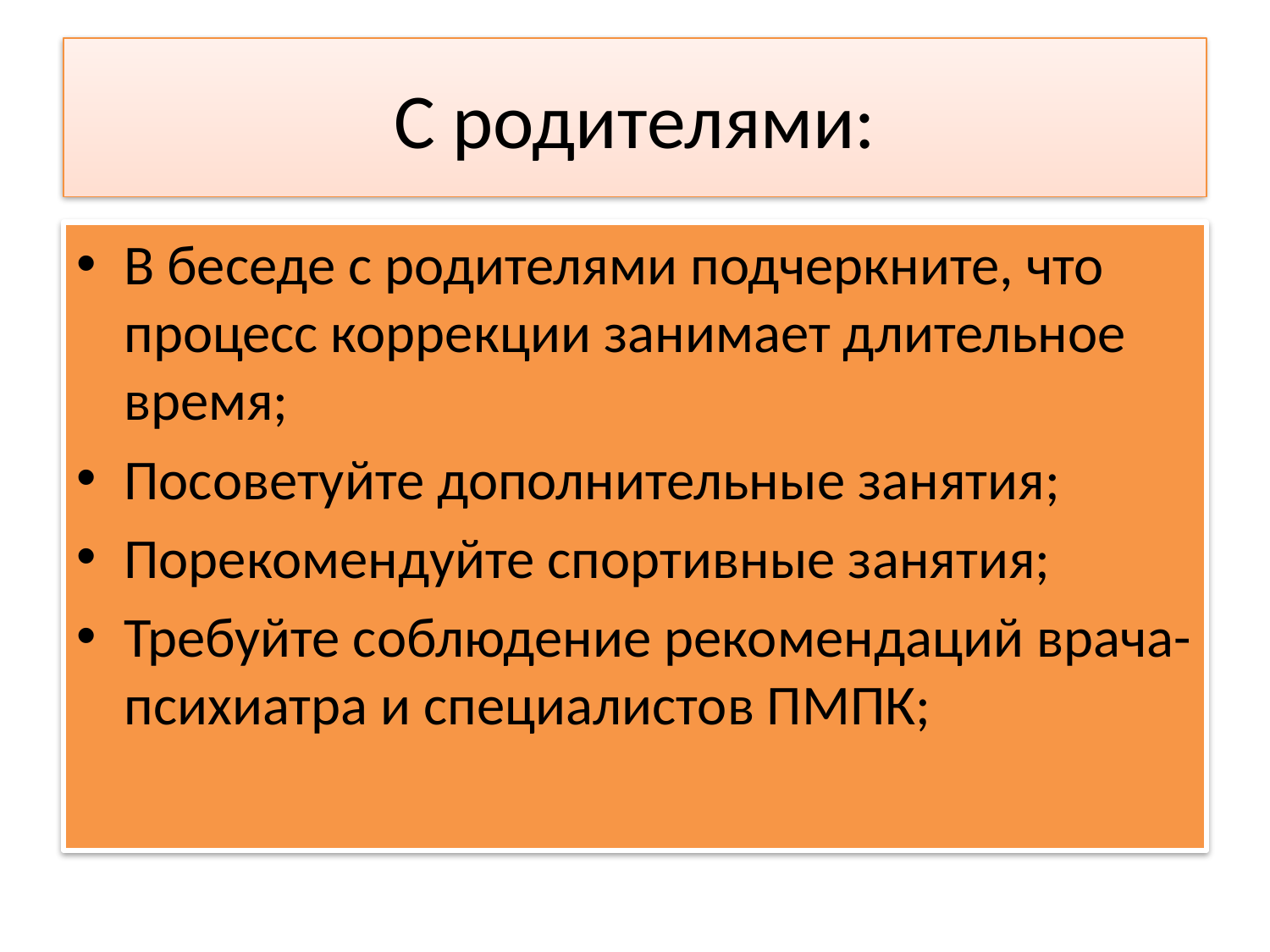

# С родителями:
В беседе с родителями подчеркните, что процесс коррекции занимает длительное время;
Посоветуйте дополнительные занятия;
Порекомендуйте спортивные занятия;
Требуйте соблюдение рекомендаций врача-психиатра и специалистов ПМПК;